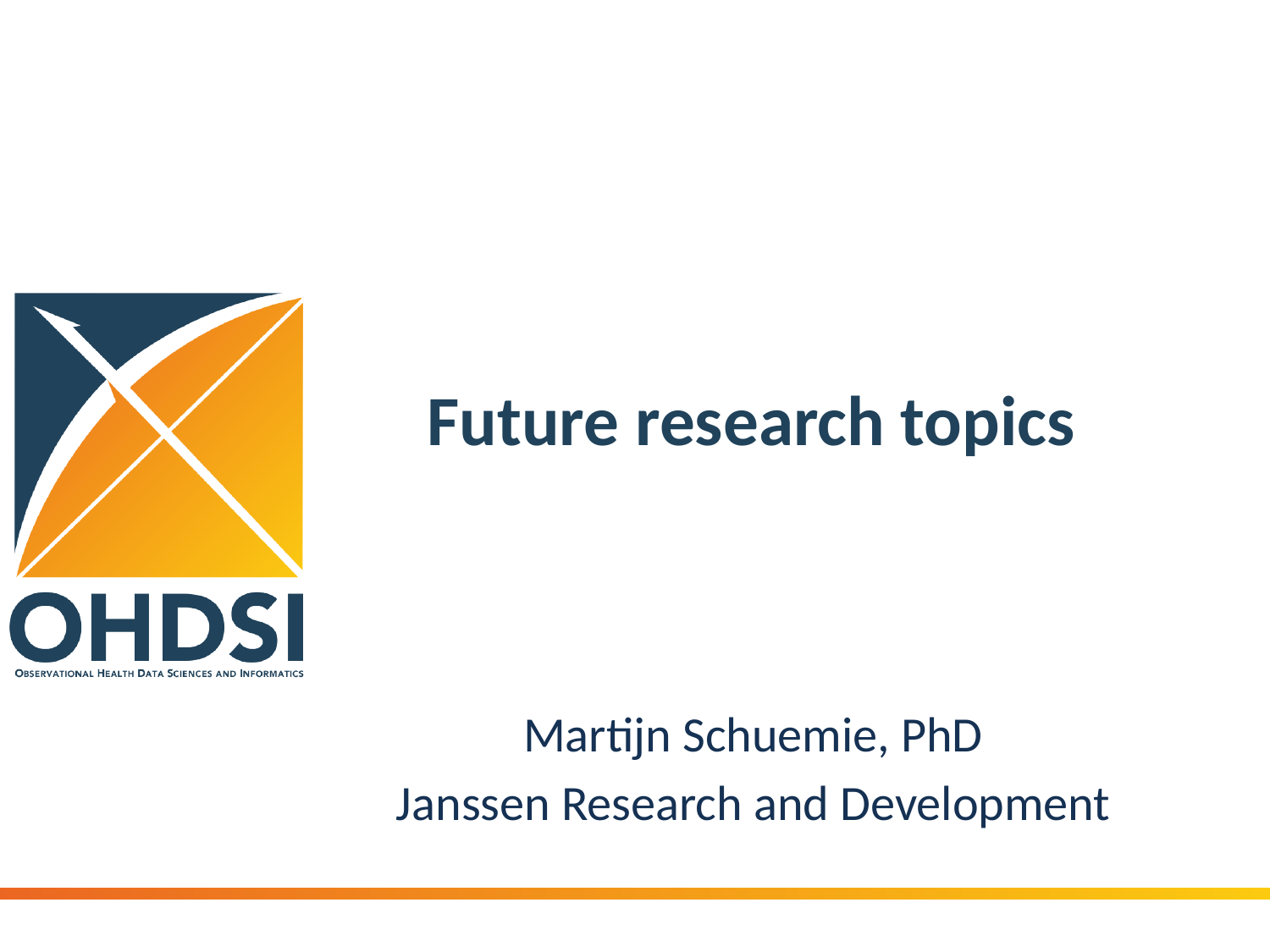

# Future research topics
Martijn Schuemie, PhD
Janssen Research and Development